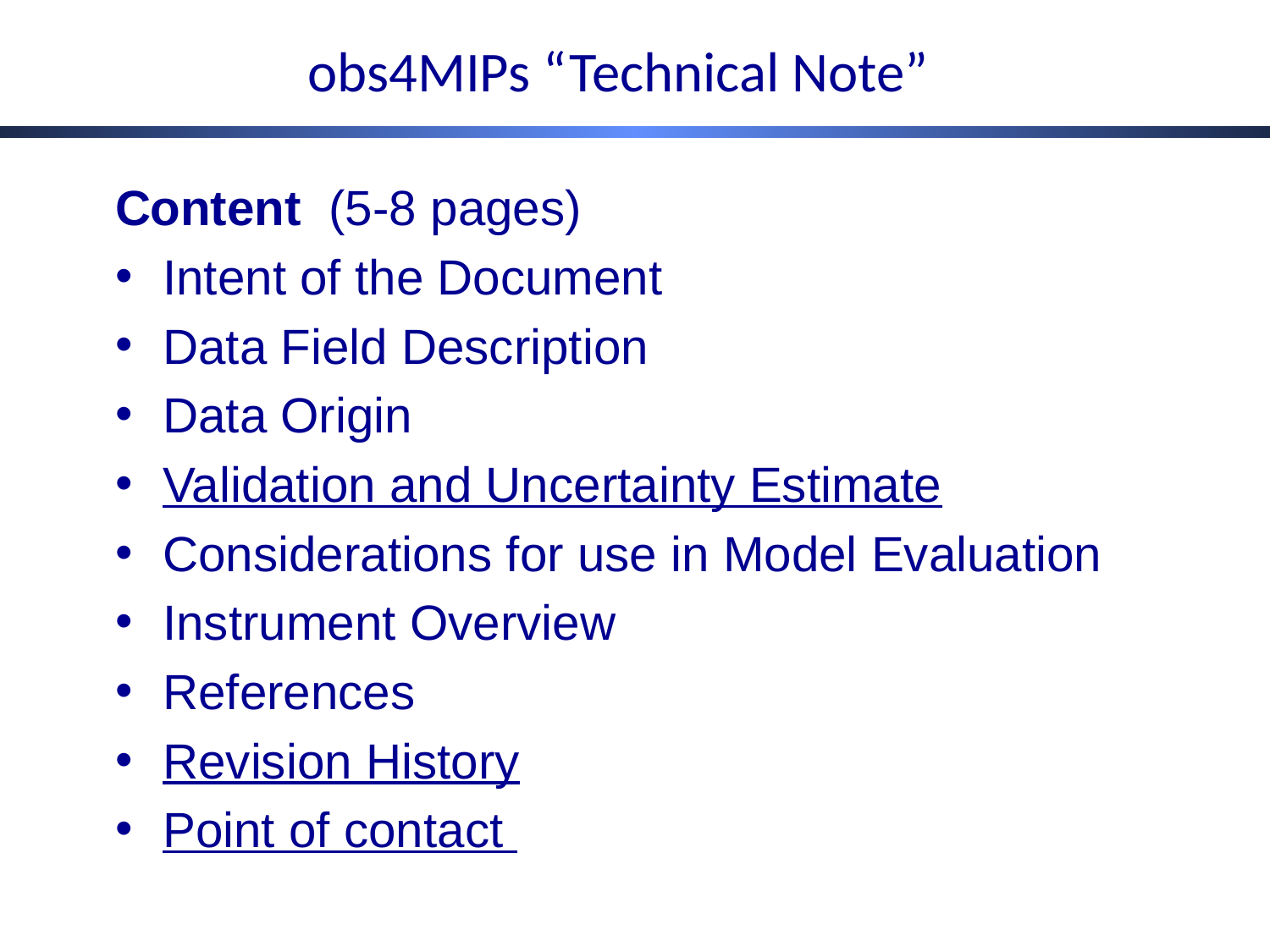

obs4MIPs “Technical Note”
Content  (5-8 pages)
Intent of the Document
Data Field Description
Data Origin
Validation and Uncertainty Estimate
Considerations for use in Model Evaluation
Instrument Overview
References
Revision History
Point of contact